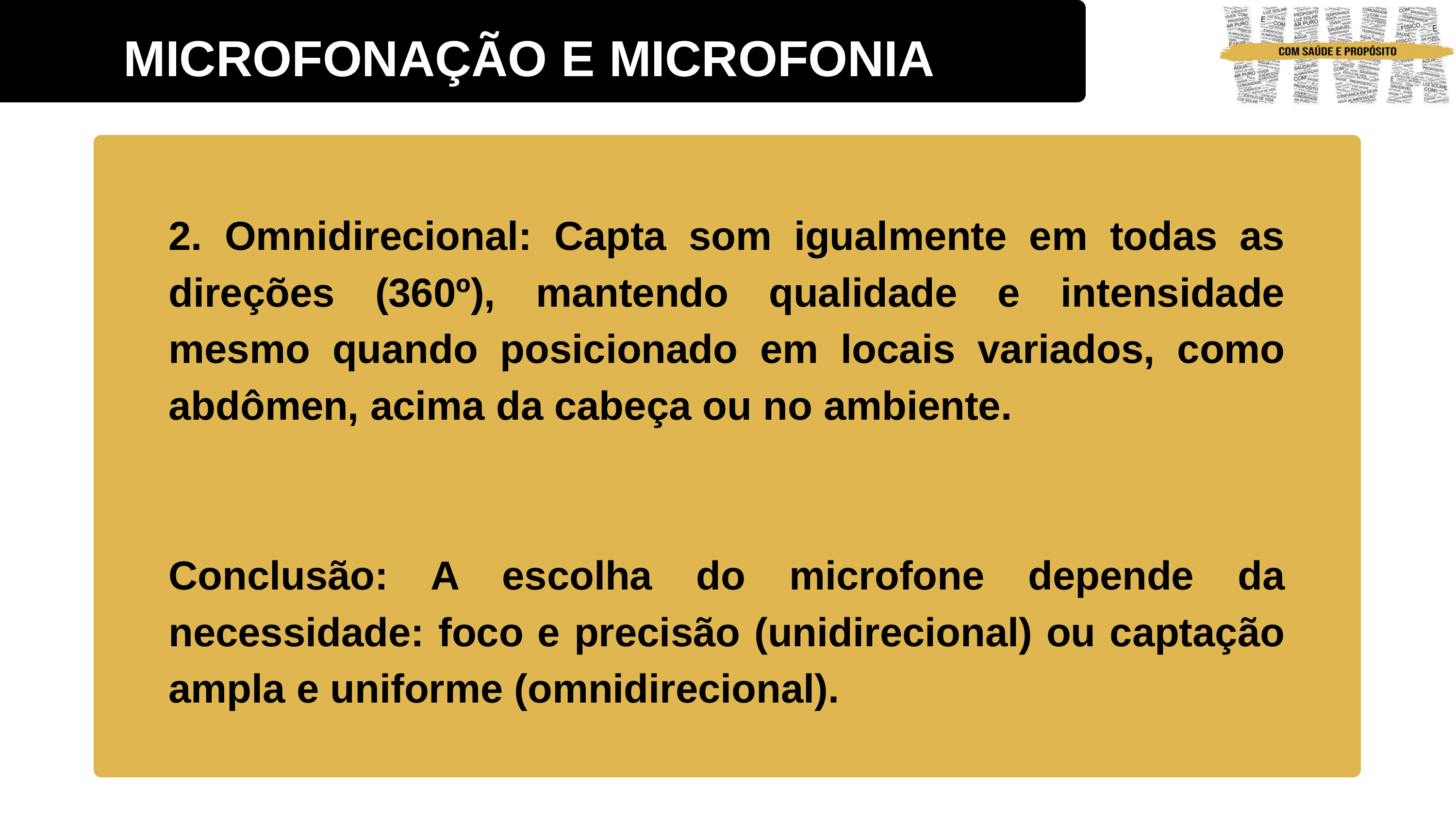

MICROFONAÇÃO E MICROFONIA

2. Omnidirecional: Capta som igualmente em todas as direções (360º), mantendo qualidade e intensidade mesmo quando posicionado em locais variados, como abdômen, acima da cabeça ou no ambiente.

Conclusão: A escolha do microfone depende da necessidade: foco e precisão (unidirecional) ou captação ampla e uniforme (omnidirecional).